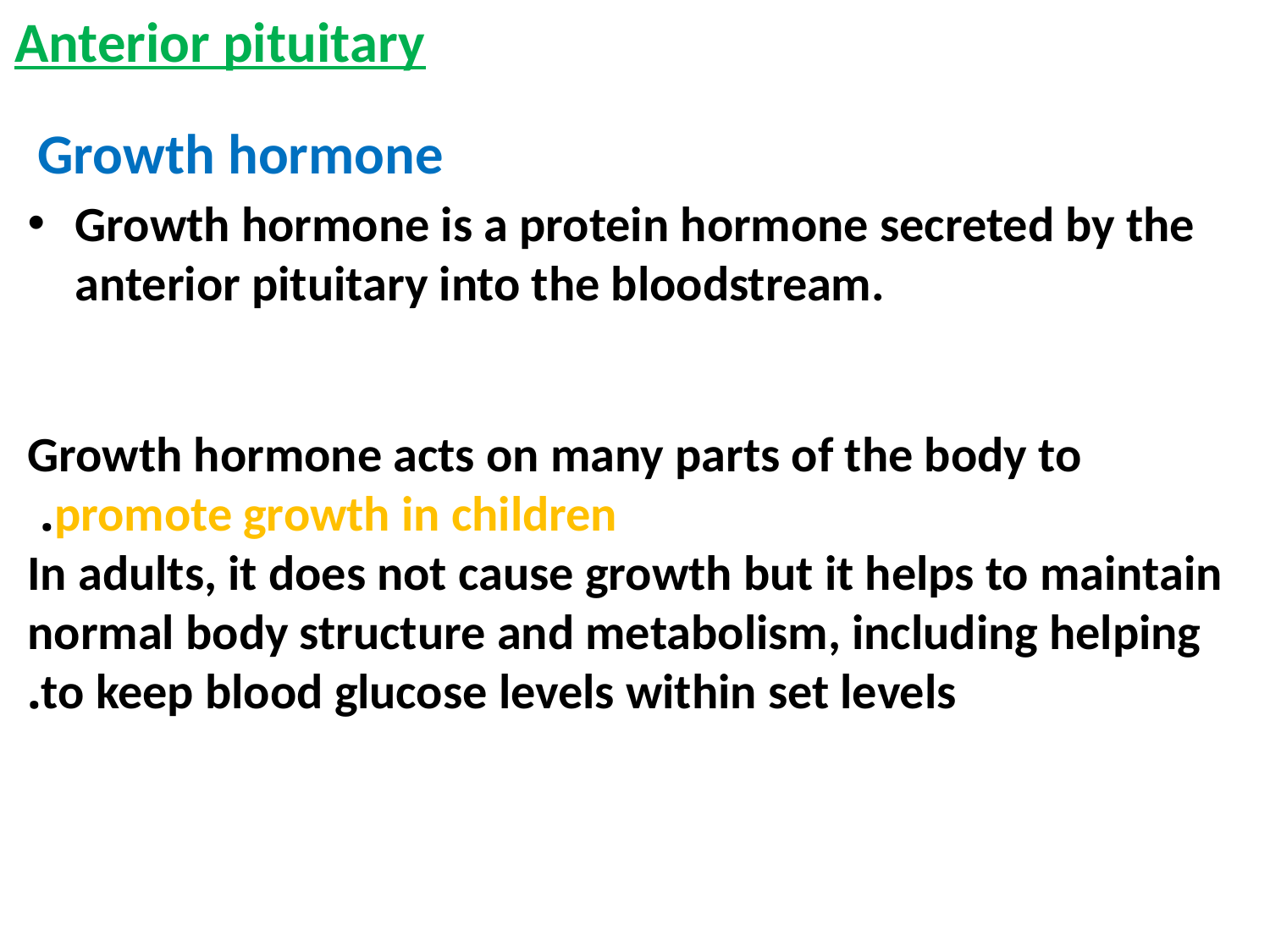

Anterior pituitary
# Growth hormone
Growth hormone is a protein hormone secreted by the anterior pituitary into the bloodstream.

Growth hormone acts on many parts of the body to promote growth in children.
In adults, it does not cause growth but it helps to maintain normal body structure and metabolism, including helping to keep blood glucose levels within set levels.